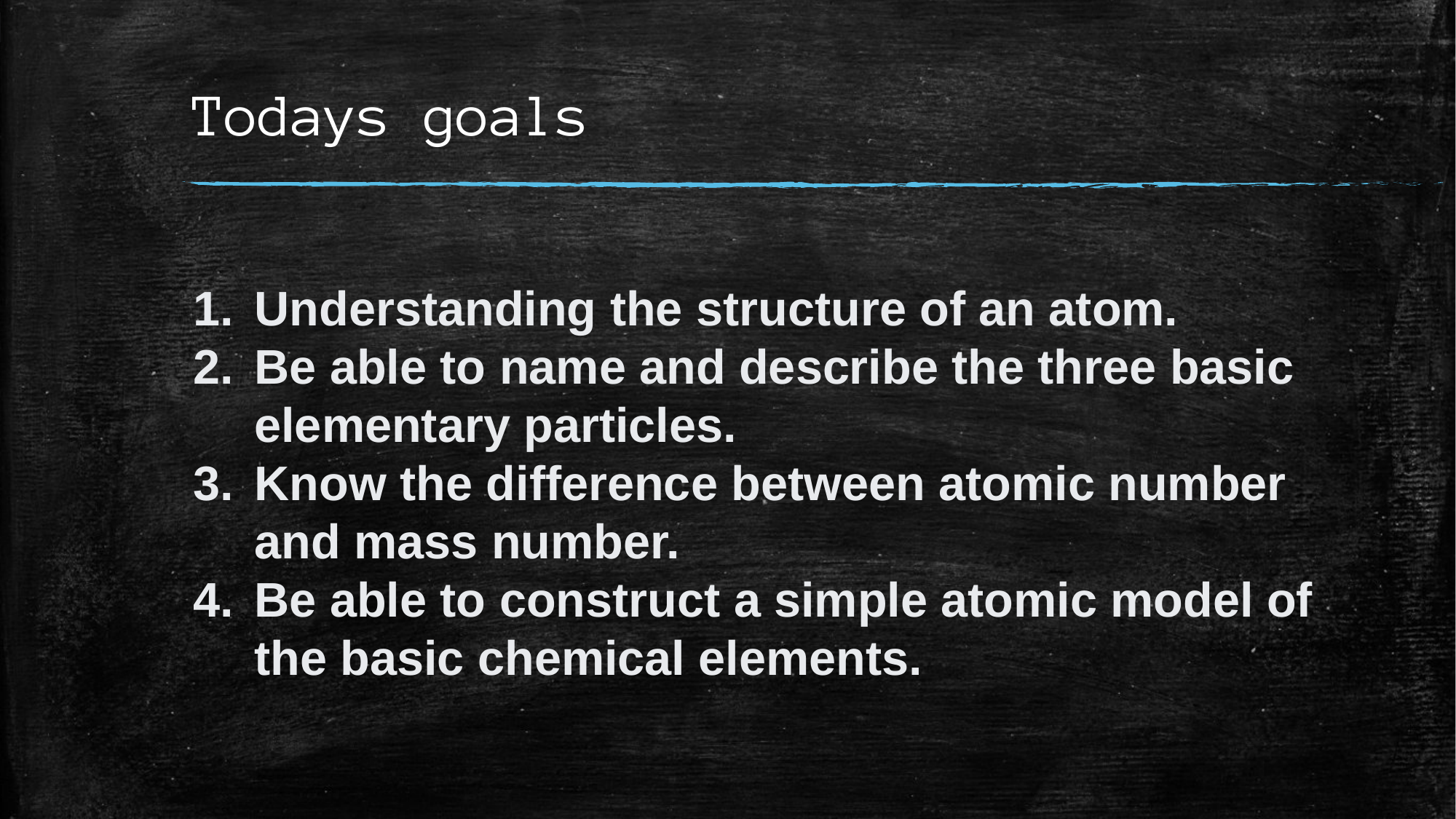

# Todays goals
Understanding the structure of an atom.
Be able to name and describe the three basic elementary particles.
Know the difference between atomic number
and mass number.
Be able to construct a simple atomic model of
the basic chemical elements.